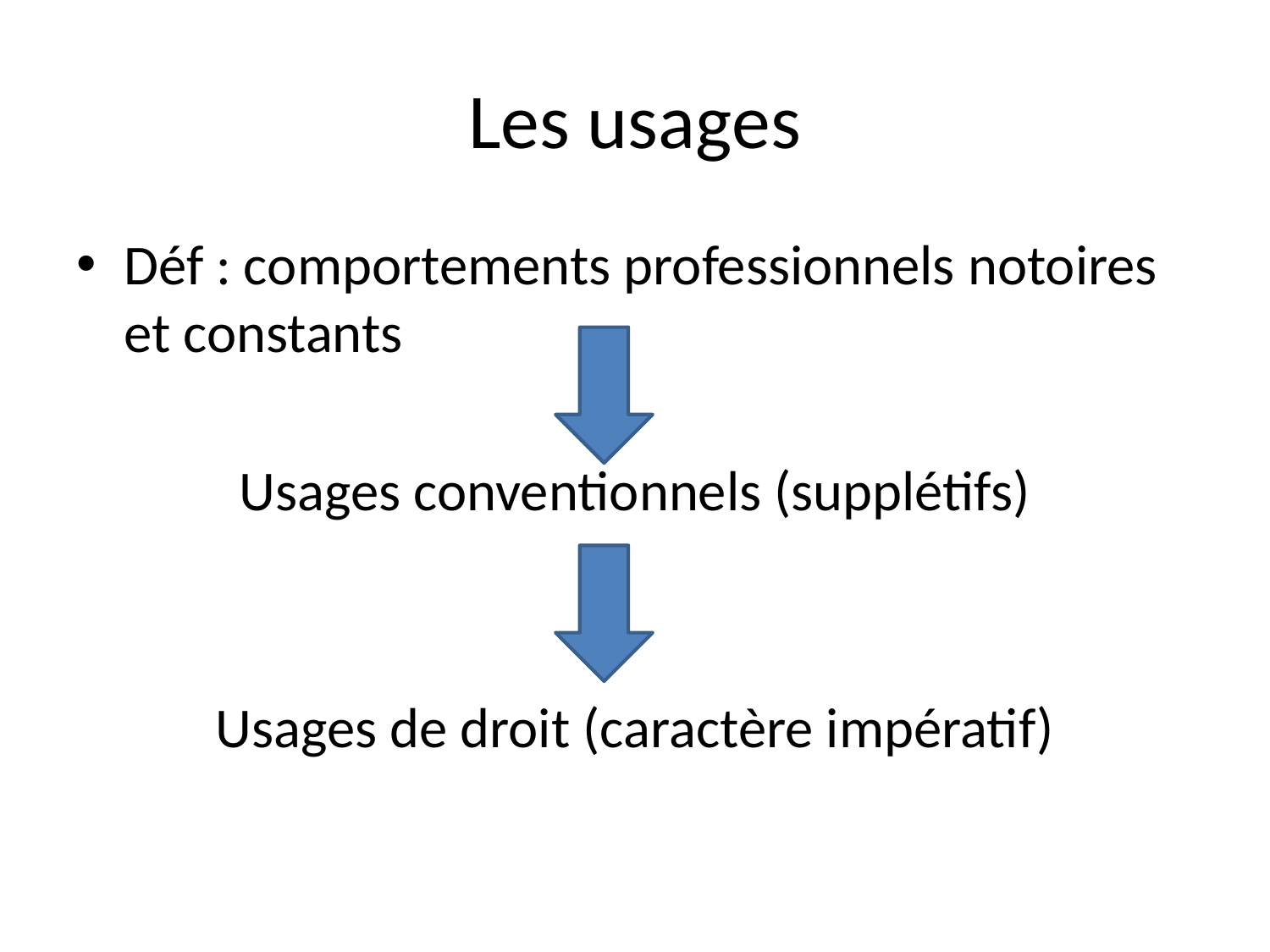

# Les usages
Déf : comportements professionnels notoires et constants

Usages conventionnels (supplétifs)

Usages de droit (caractère impératif)